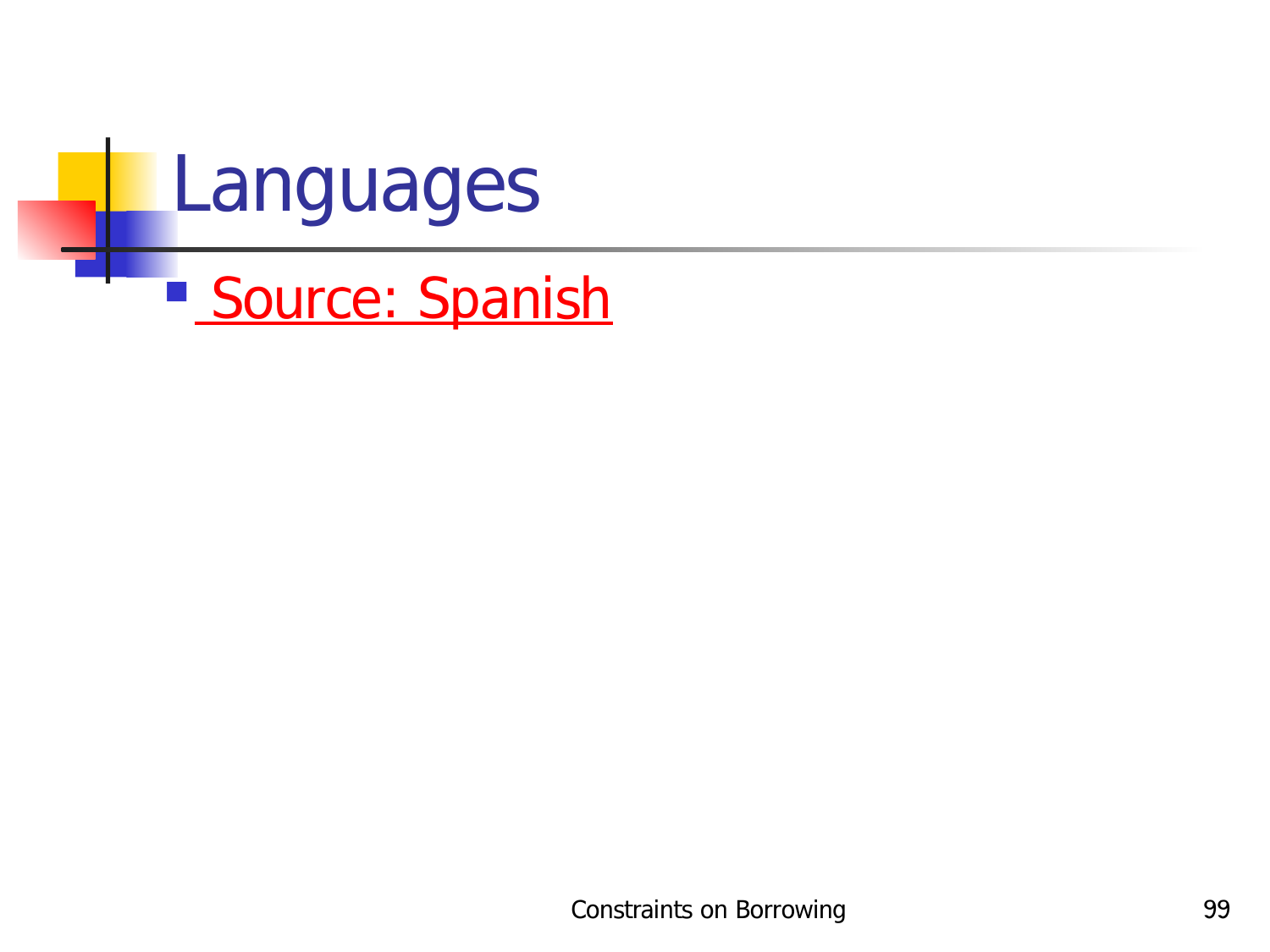

# Languages
 Source: Spanish
Constraints on Borrowing
99